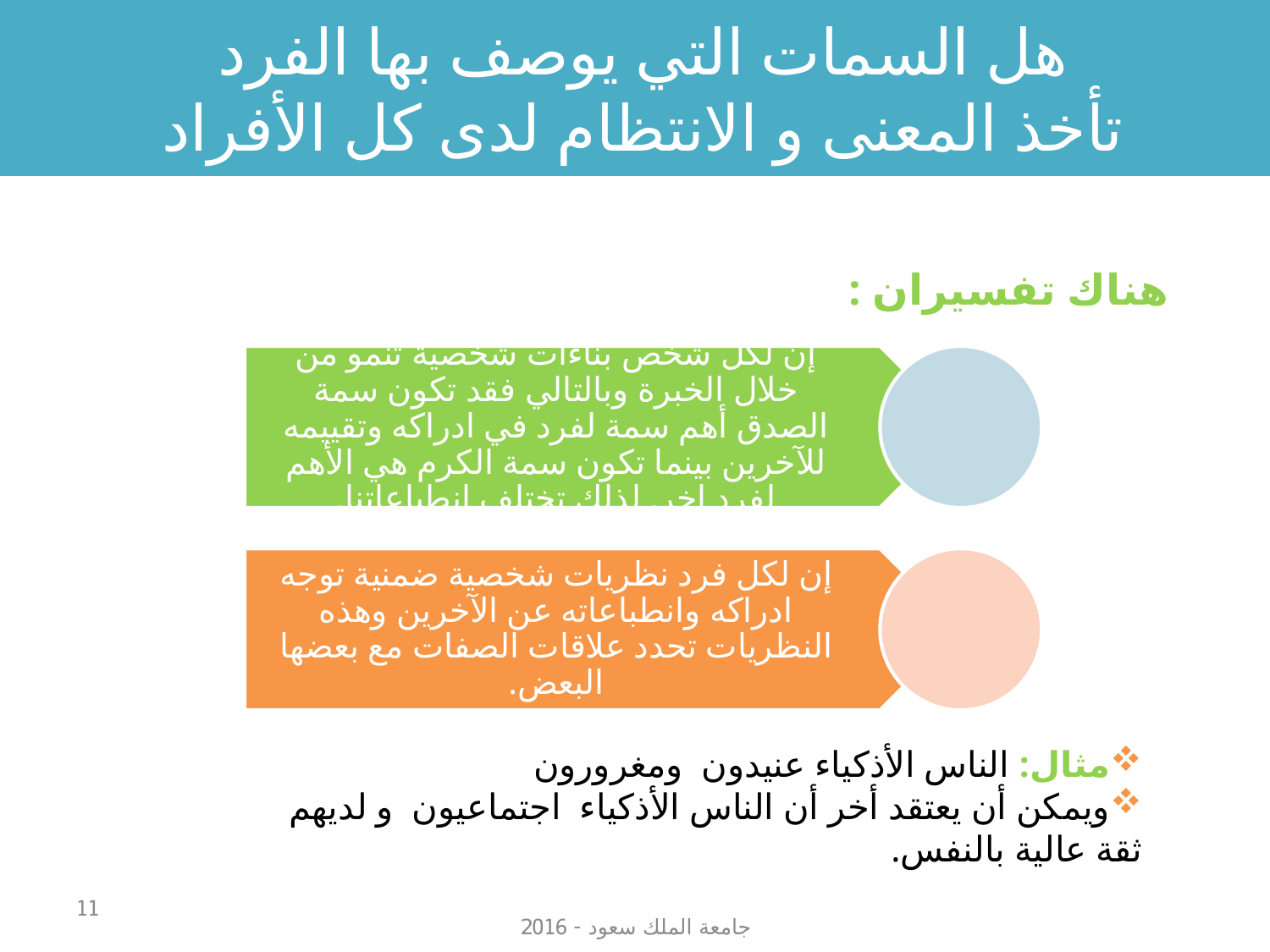

هل السمات التي يوصف بها الفرد
تأخذ المعنى و الانتظام لدى كل الأفراد
هناك تفسيران :
إن لكل شخص بناءات شخصية تنمو من خلال الخبرة وبالتالي فقد تكون سمة الصدق أهم سمة لفرد في ادراكه وتقييمه للآخرين بينما تكون سمة الكرم هي الأهم لفرد اخر. لذلك تختلف انطباعاتنا.
إن لكل فرد نظريات شخصية ضمنية توجه ادراكه وانطباعاته عن الآخرين وهذه النظريات تحدد علاقات الصفات مع بعضها البعض.
مثال: الناس الأذكياء عنيدون  ومغرورون
ويمكن أن يعتقد أخر أن الناس الأذكياء  اجتماعيون  و لديهم ثقة عالية بالنفس.

11
جامعة الملك سعود - 2016